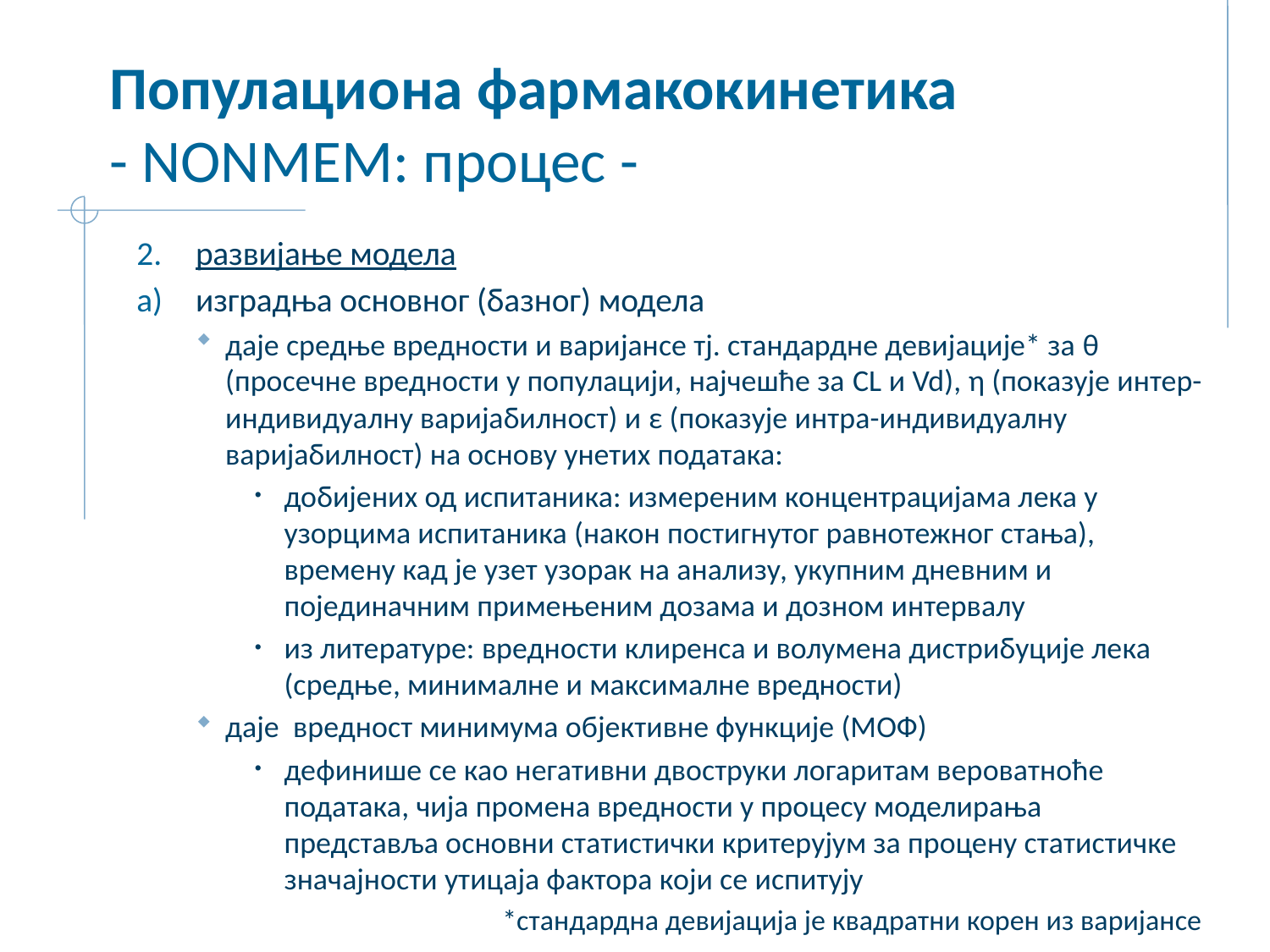

# Популациона фармакокинетика - NONMEM: процес -
развијање модела
изградња основног (базног) модела
даје средње вредности и варијансе тј. стандардне девијације* за θ (просечне вредности у популацији, најчешће за CL и Vd), η (показује интер-индивидуалну варијабилност) и ε (показује интра-индивидуалну варијабилност) на основу унетих података:
добијених од испитаника: измереним концентрацијама лека у узорцима испитаника (након постигнутог равнотежног стања), времену кад је узет узорак на анализу, укупним дневним и појединачним примењеним дозама и дозном интервалу
из литературе: вредности клиренса и волумена дистрибуције лека (средње, минималне и максималне вредности)
даје  вредност минимума објективне функције (МОФ)
дефинише се као негативни двоструки логаритам вероватноће података, чија промена вредности у процесу моделирања представља основни статистички критерујум за процену статистичке значајности утицаја фактора који се испитују
*стандардна девијација је квадратни корен из варијансе